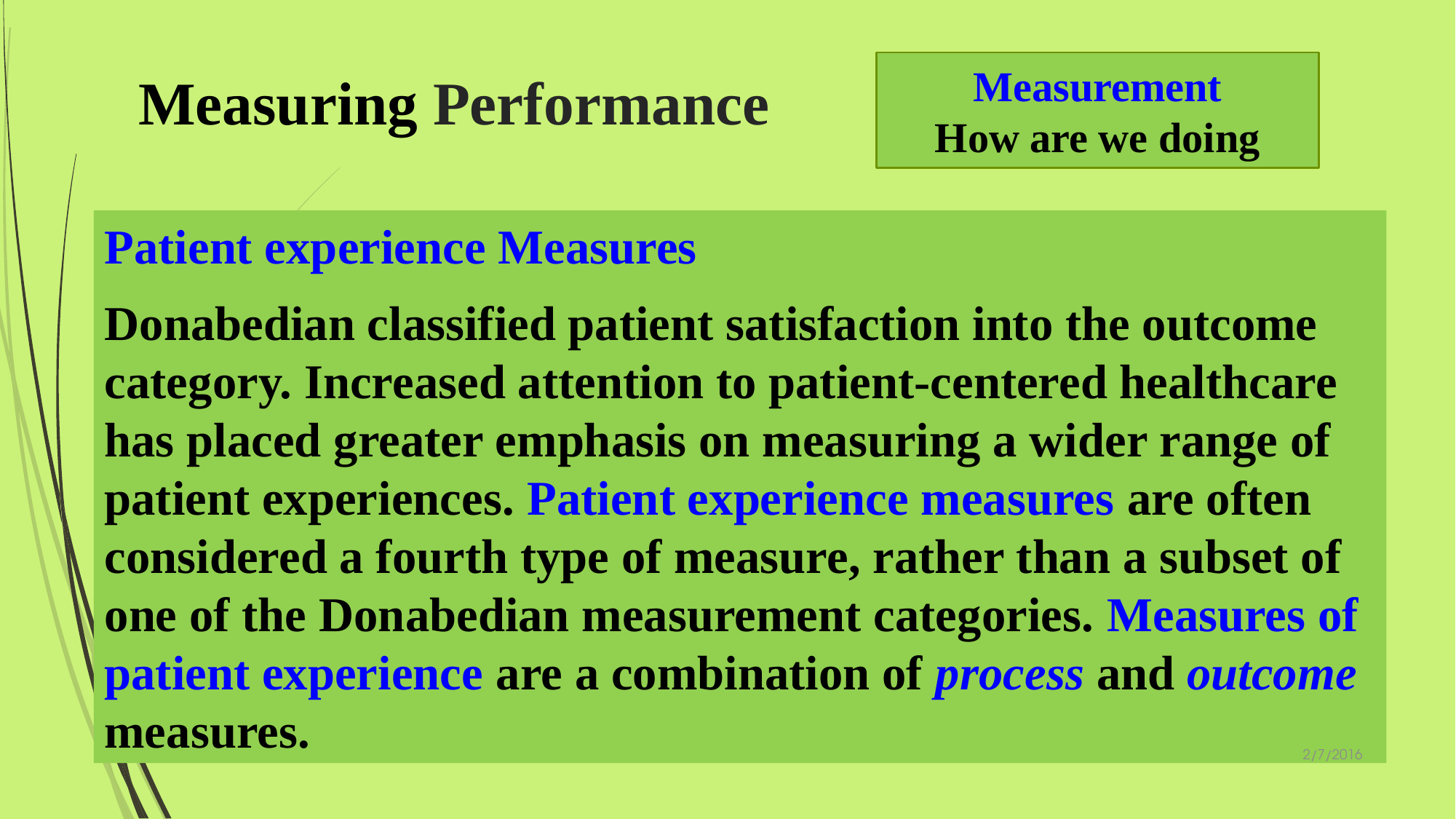

# Measuring Performance
Measurement
How are we doing

Patient experience Measures
Donabedian classified patient satisfaction into the outcome category. Increased attention to patient-centered healthcare has placed greater emphasis on measuring a wider range of patient experiences. Patient experience measures are often considered a fourth type of measure, rather than a subset of one of the Donabedian measurement categories. Measures of patient experience are a combination of process and outcome measures.
2/7/2016
Mohammed Alnaif Ph.D.